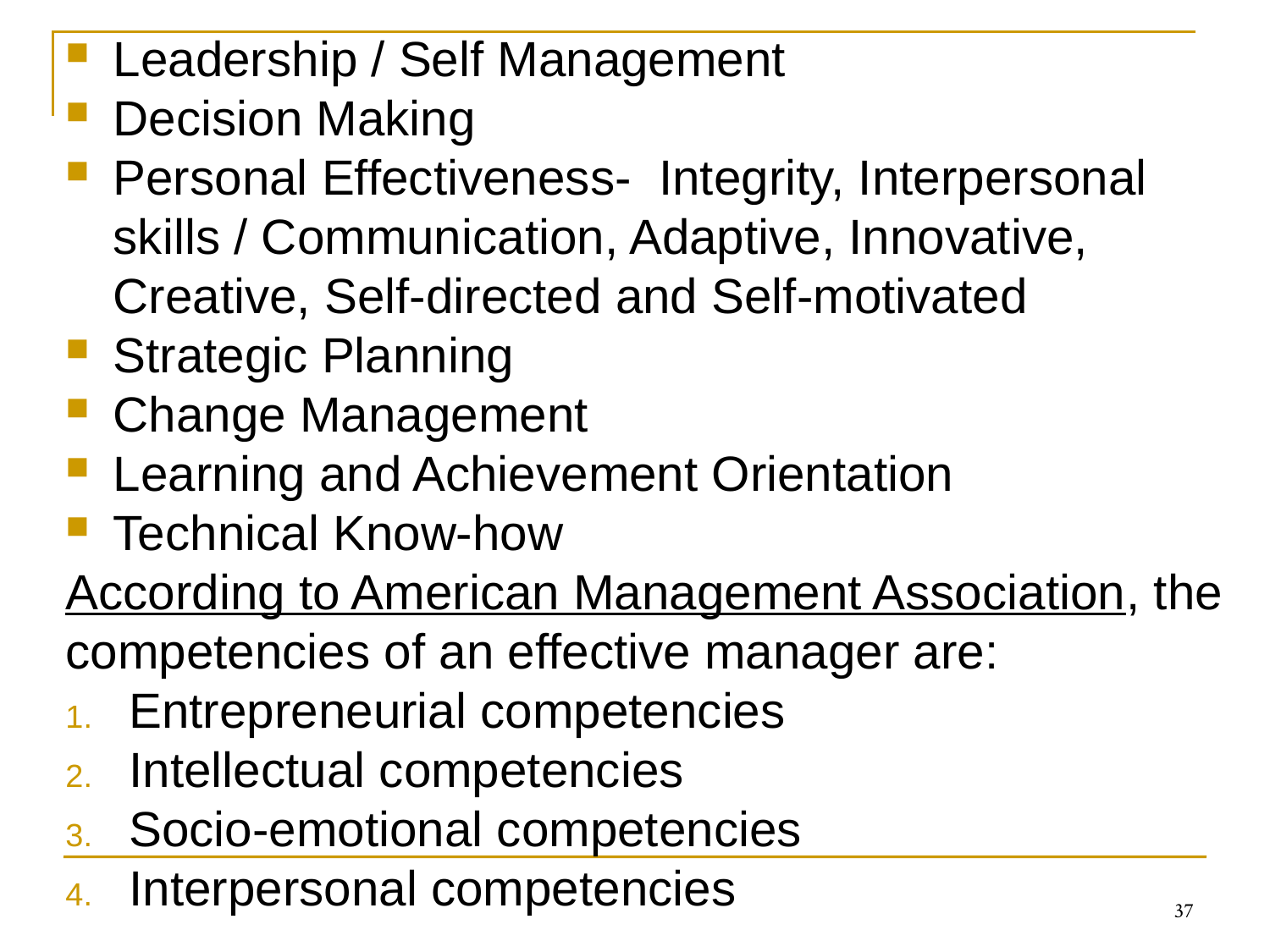

Leadership / Self Management
Decision Making
Personal Effectiveness-  Integrity, Interpersonal skills / Communication, Adaptive, Innovative, Creative, Self-directed and Self-motivated
Strategic Planning
Change Management
Learning and Achievement Orientation
Technical Know-how
According to American Management Association, the competencies of an effective manager are:
Entrepreneurial competencies
Intellectual competencies
Socio-emotional competencies
Interpersonal competencies
37